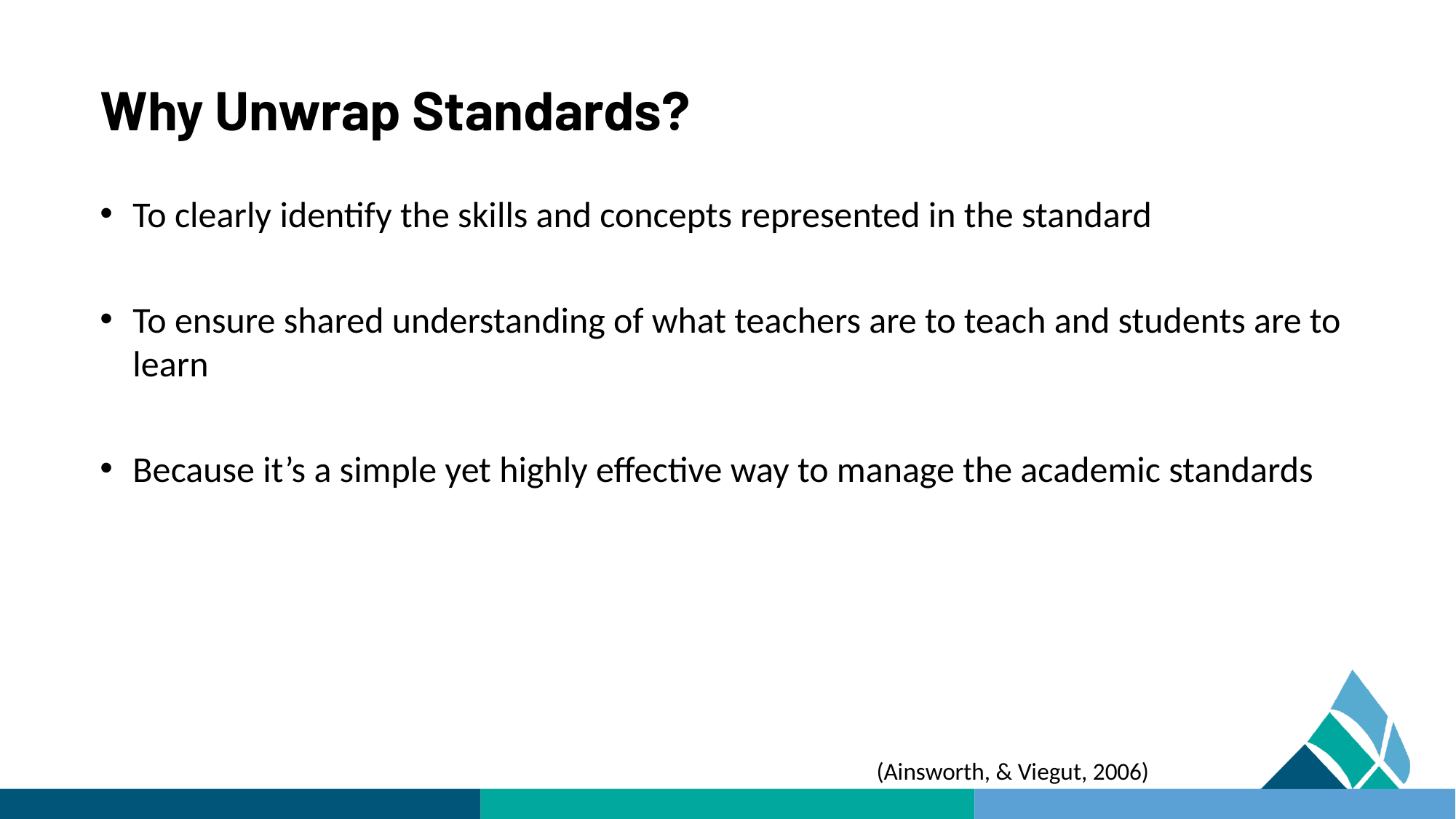

# Why Unwrap Standards?
To clearly identify the skills and concepts represented in the standard

To ensure shared understanding of what teachers are to teach and students are to learn

Because it’s a simple yet highly effective way to manage the academic standards

(Ainsworth, & Viegut, 2006)